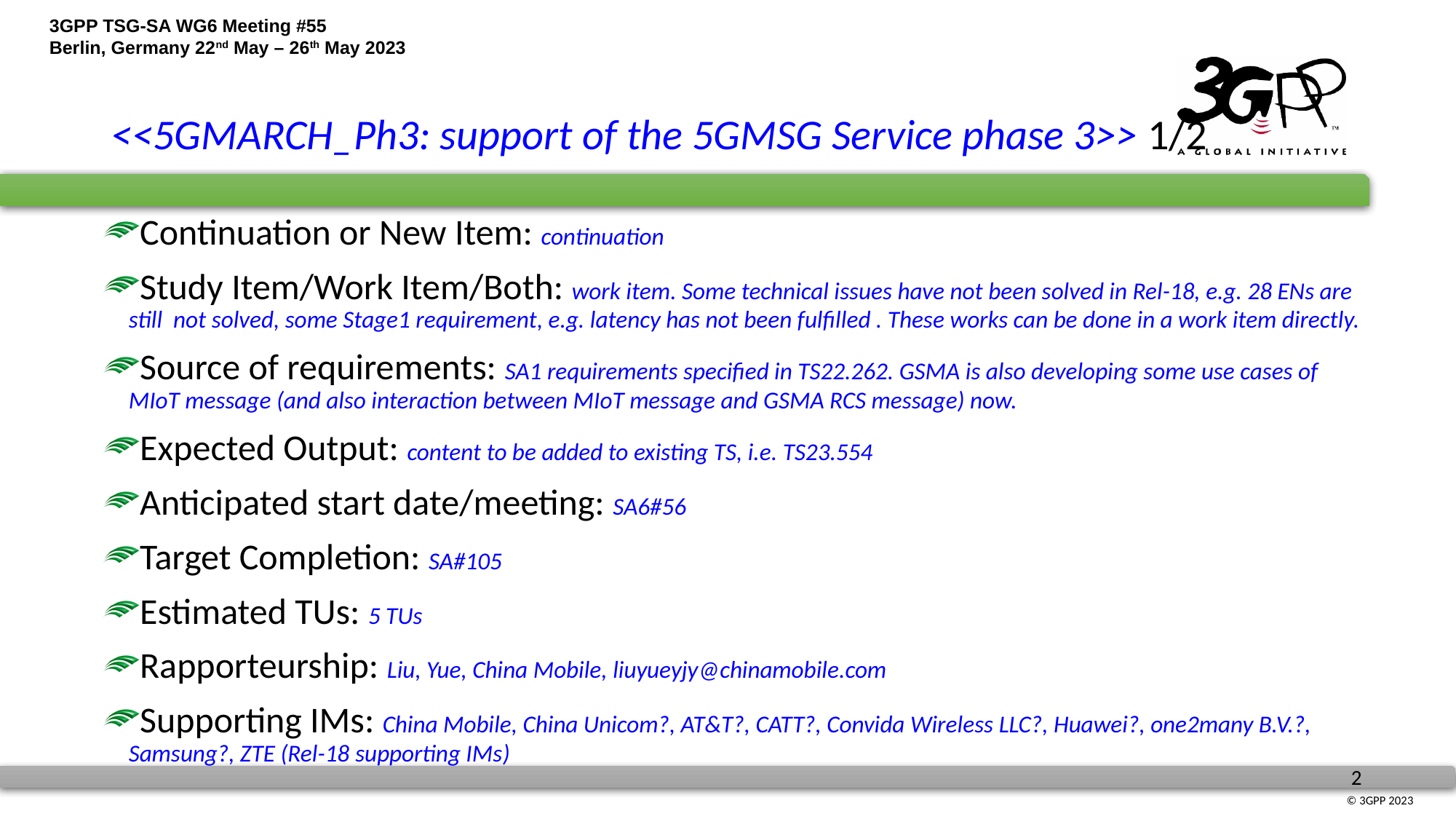

# <<5GMARCH_Ph3: support of the 5GMSG Service phase 3>> 1/2
Continuation or New Item: continuation
Study Item/Work Item/Both: work item. Some technical issues have not been solved in Rel-18, e.g. 28 ENs are still  not solved, some Stage1 requirement, e.g. latency has not been fulfilled . These works can be done in a work item directly.
Source of requirements: SA1 requirements specified in TS22.262. GSMA is also developing some use cases of MIoT message (and also interaction between MIoT message and GSMA RCS message) now.
Expected Output: content to be added to existing TS, i.e. TS23.554
Anticipated start date/meeting: SA6#56
Target Completion: SA#105
Estimated TUs: 5 TUs
Rapporteurship: Liu, Yue, China Mobile, liuyueyjy@chinamobile.com
Supporting IMs: China Mobile, China Unicom?, AT&T?, CATT?, Convida Wireless LLC?, Huawei?, one2many B.V.?, Samsung?, ZTE (Rel-18 supporting IMs)